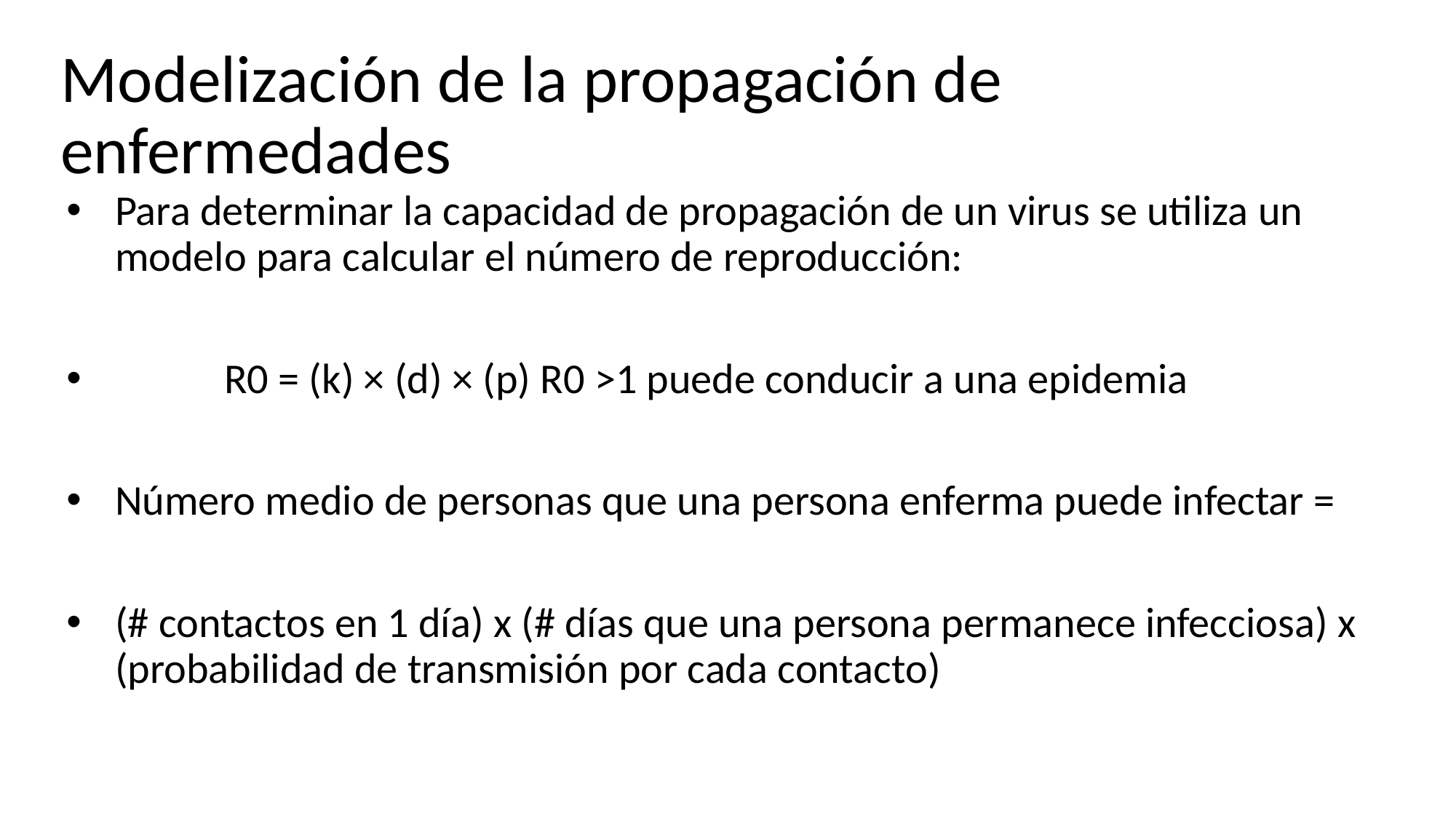

# Modelización de la propagación de enfermedades
Para determinar la capacidad de propagación de un virus se utiliza un modelo para calcular el número de reproducción:

	R0 = (k) × (d) × (p) R0 >1 puede conducir a una epidemia

Número medio de personas que una persona enferma puede infectar =

(# contactos en 1 día) x (# días que una persona permanece infecciosa) x (probabilidad de transmisión por cada contacto)